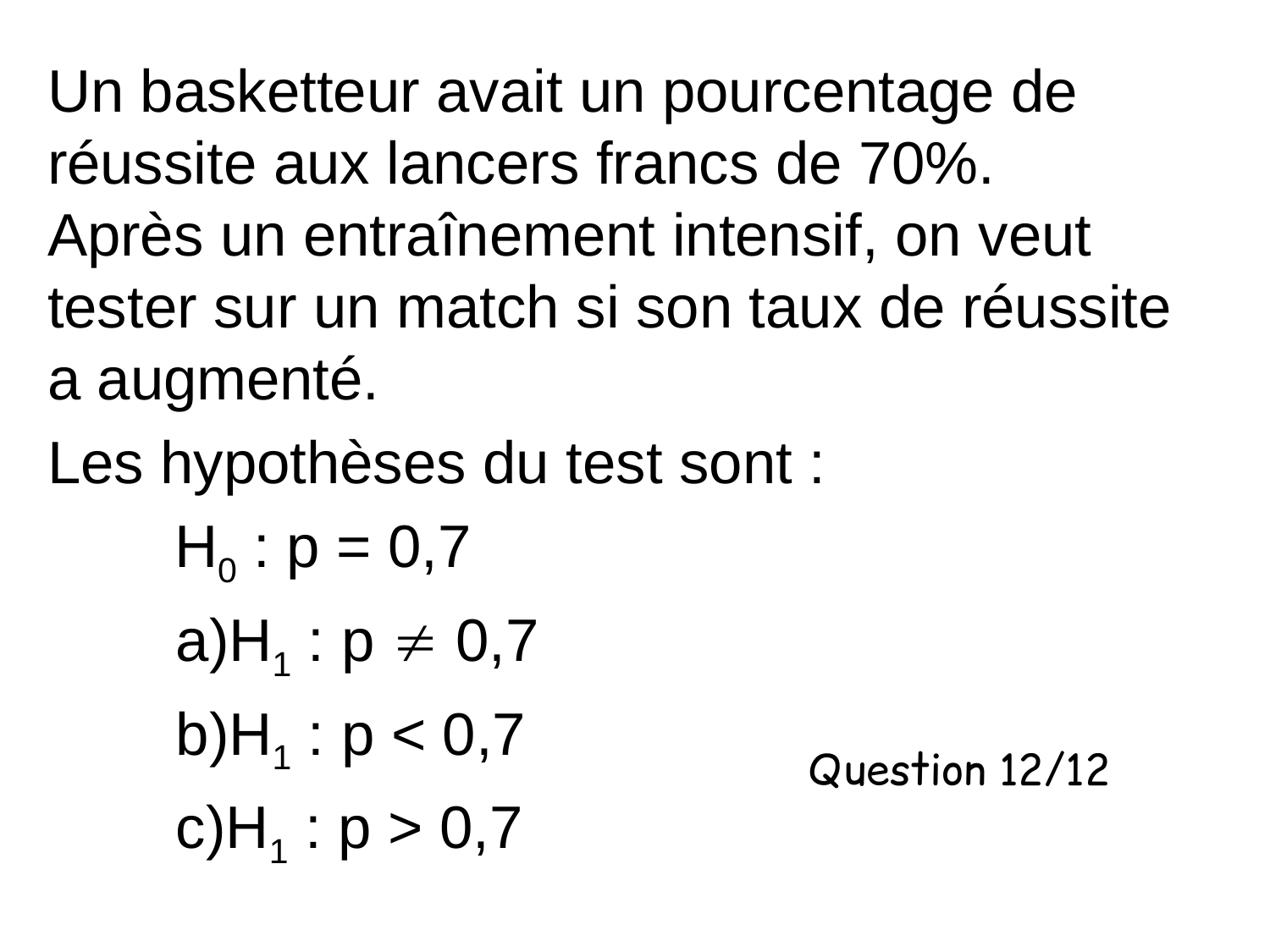

Un basketteur avait un pourcentage de réussite aux lancers francs de 70%.
Après un entraînement intensif, on veut tester sur un match si son taux de réussite a augmenté.
Les hypothèses du test sont :
	H0 : p = 0,7
H1 : p ≠ 0,7
H1 : p < 0,7
H1 : p > 0,7
Question 12/12